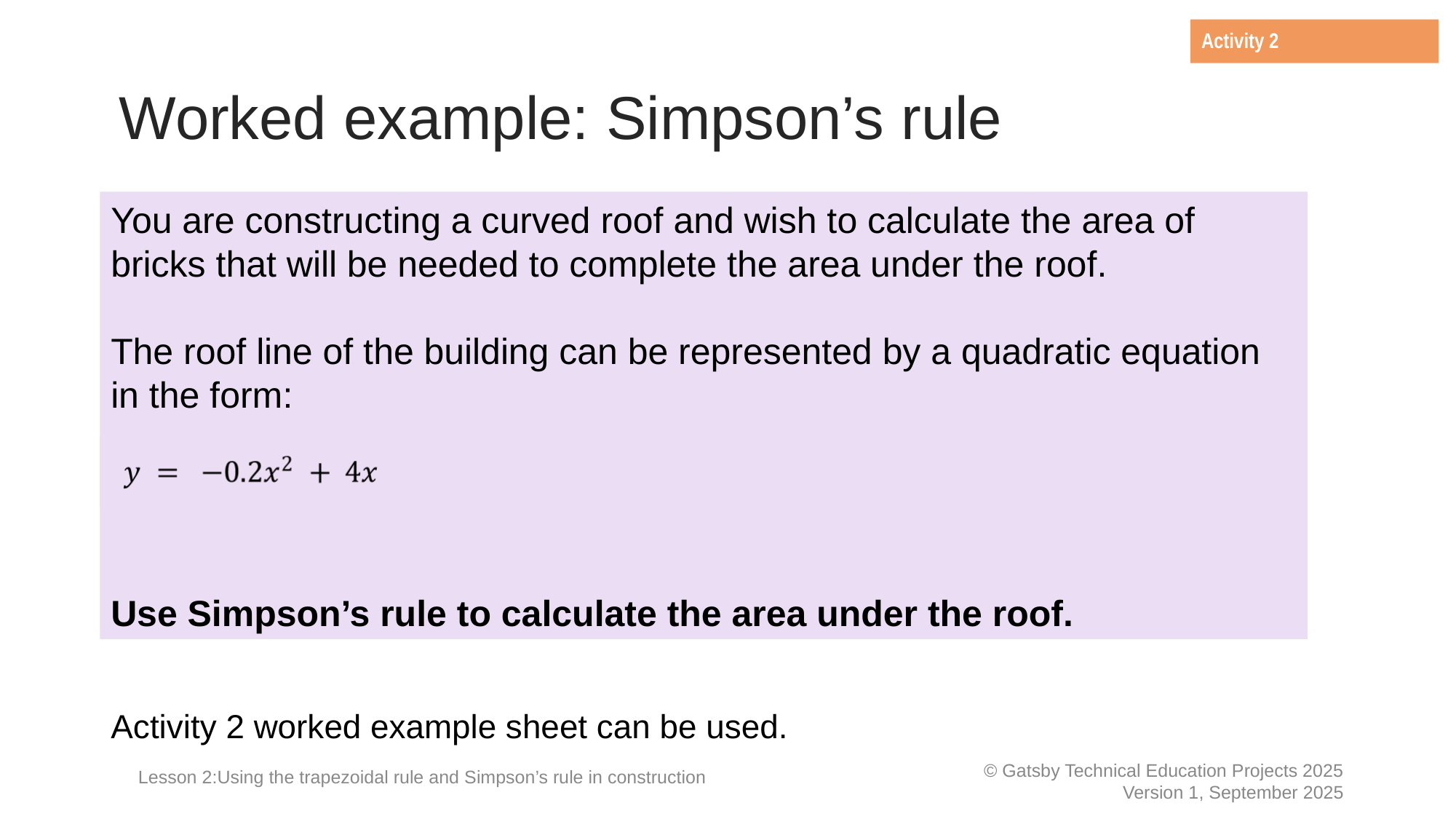

Activity 2
# Worked example: Simpson’s rule
You are constructing a curved roof and wish to calculate the area of bricks that will be needed to complete the area under the roof.

The roof line of the building can be represented by a quadratic equation in the form:

Use Simpson’s rule to calculate the area under the roof.

Activity 2 worked example sheet can be used.
Lesson 2:Using the trapezoidal rule and Simpson’s rule in construction